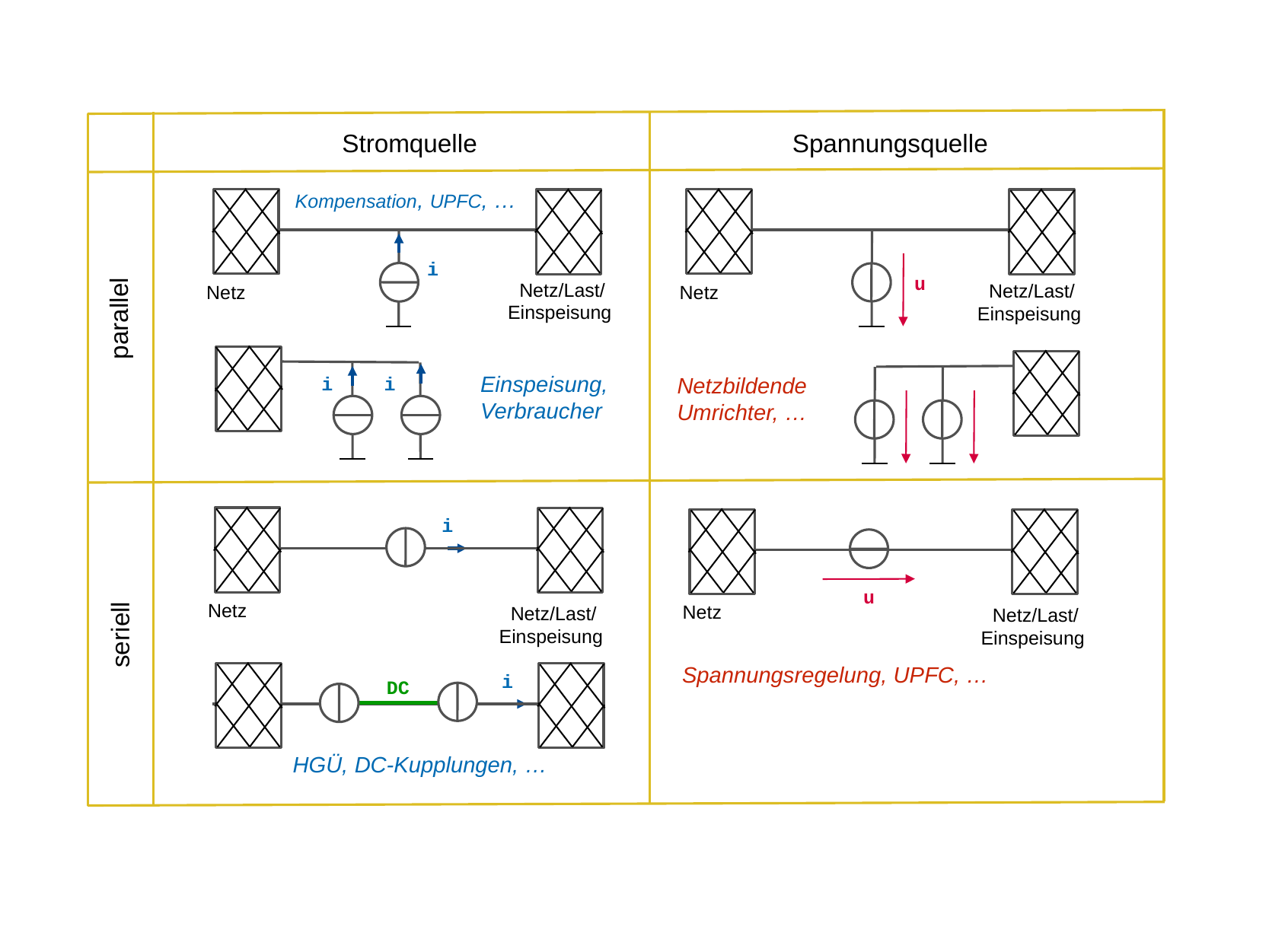

Stromquelle
Spannungsquelle

Kompensation, UPFC, …

Netz/Last/Einspeisung
Netz

i

u
Netz/Last/Einspeisung
Netz
parallel

Einspeisung, Verbraucher

i

Netzbildende Umrichter, …
i

i

Netz
Netz/Last/Einspeisung

i
DC

u
Netz
Netz/Last/Einspeisung
seriell
Spannungsregelung, UPFC, …
HGÜ, DC-Kupplungen, …